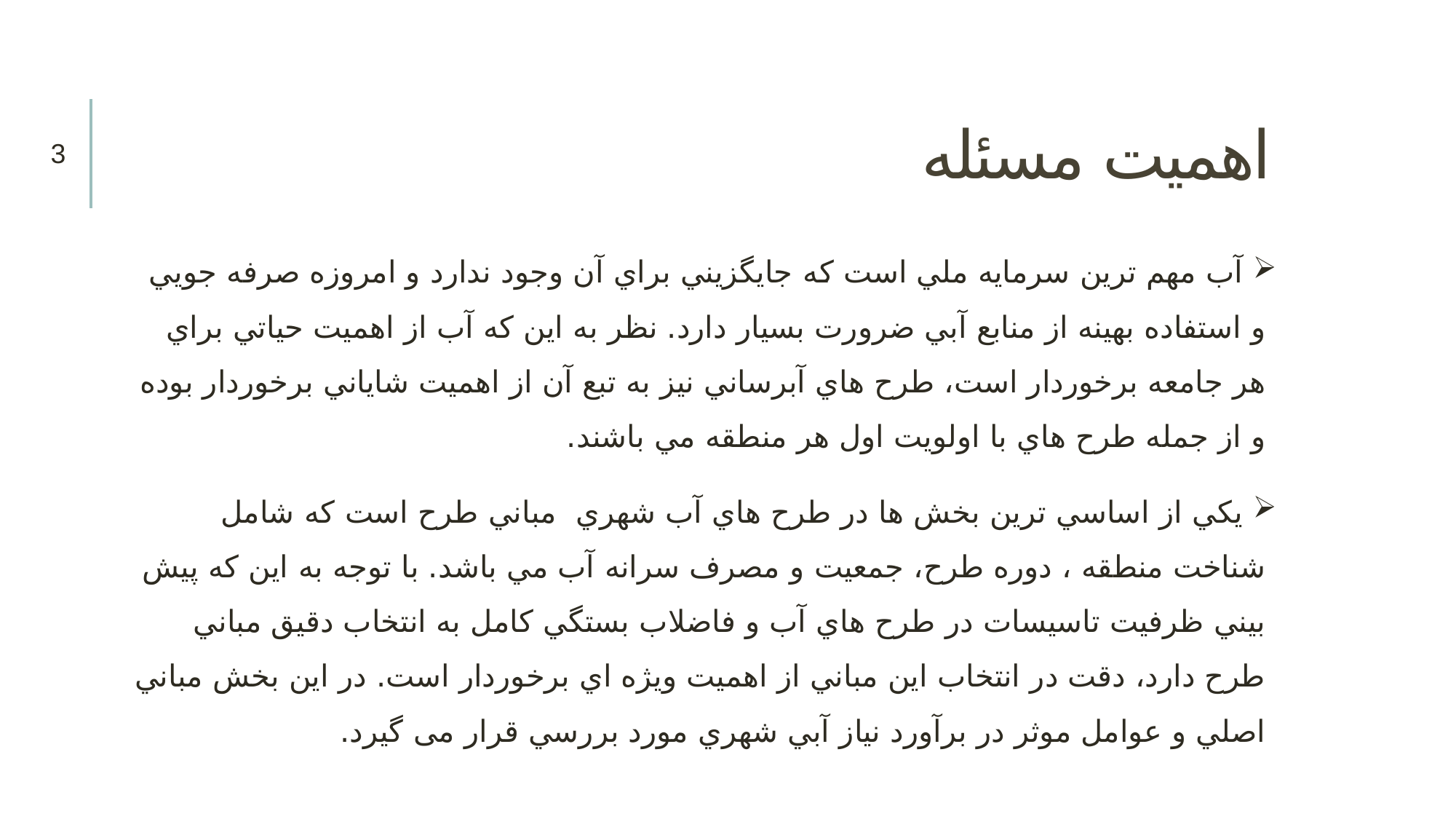

# اهمیت مسئله
3
 آب مهم ترين سرمايه ملي است كه جايگزيني براي آن وجود ندارد و امروزه صرفه جويي و استفاده بهينه از منابع آبي ضرورت بسيار دارد. نظر به اين كه آب از اهميت حياتي براي هر جامعه برخوردار است، طرح هاي آبرساني نيز به تبع آن از اهميت شاياني برخوردار بوده و از جمله طرح هاي با اولويت اول هر منطقه مي باشند.
 يكي از اساسي ترين بخش ها در طرح هاي آب شهري  مباني طرح است كه شامل شناخت منطقه ، دوره طرح، جمعيت و مصرف سرانه آب مي باشد. با توجه به اين كه پيش بيني ظرفيت تاسيسات در طرح هاي آب و فاضلاب بستگي كامل به انتخاب دقيق مباني طرح دارد، دقت در انتخاب اين مباني از اهميت ويژه اي برخوردار است. در اين بخش مباني اصلي و عوامل موثر در برآورد نياز آبي شهري مورد بررسي قرار می گیرد.